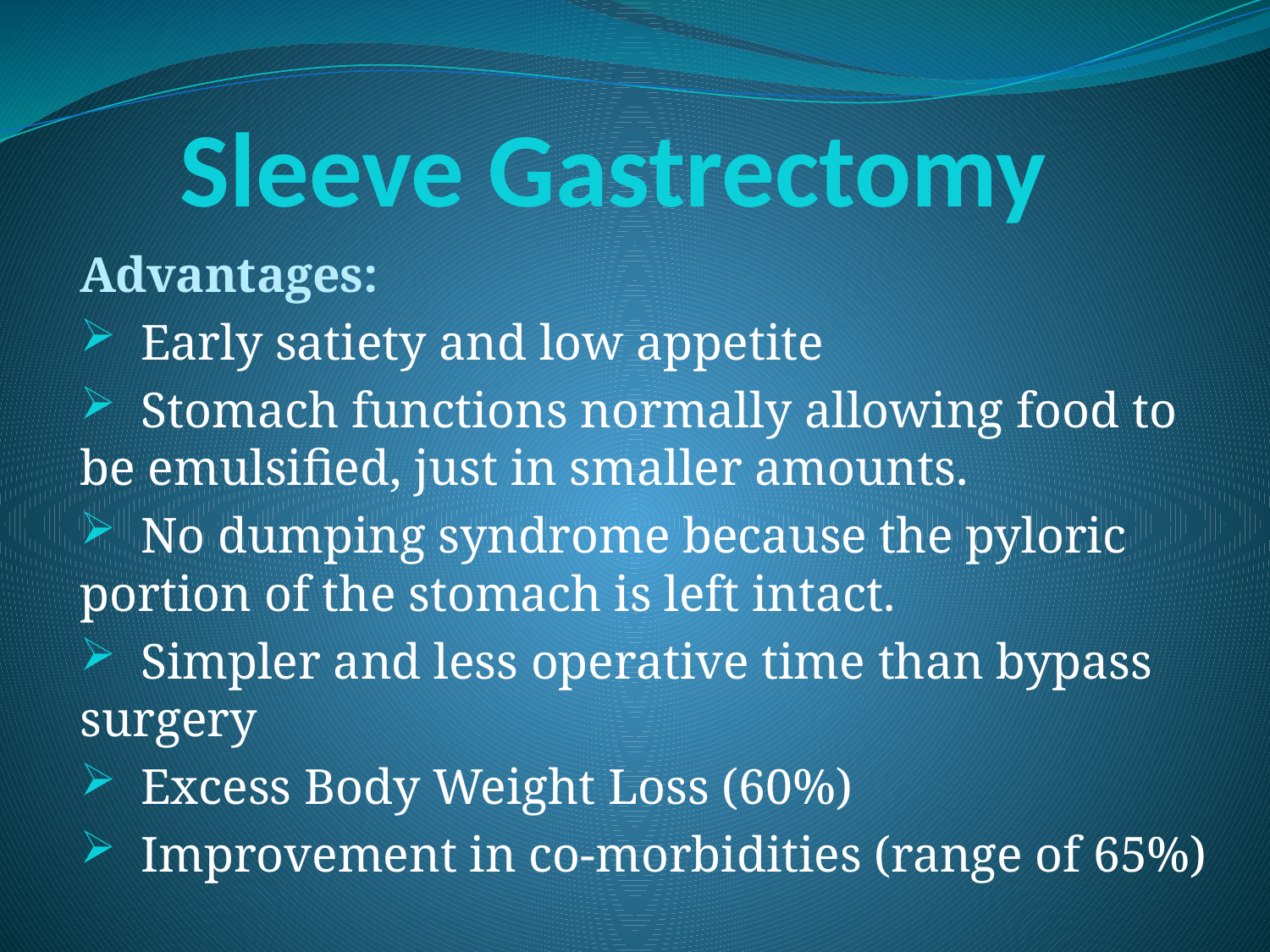

# Sleeve Gastrectomy
Advantages:
  Early satiety and low appetite
  Stomach functions normally allowing food to be emulsified, just in smaller amounts.
  No dumping syndrome because the pyloric portion of the stomach is left intact.
  Simpler and less operative time than bypass surgery
  Excess Body Weight Loss (60%)
  Improvement in co-morbidities (range of 65%)